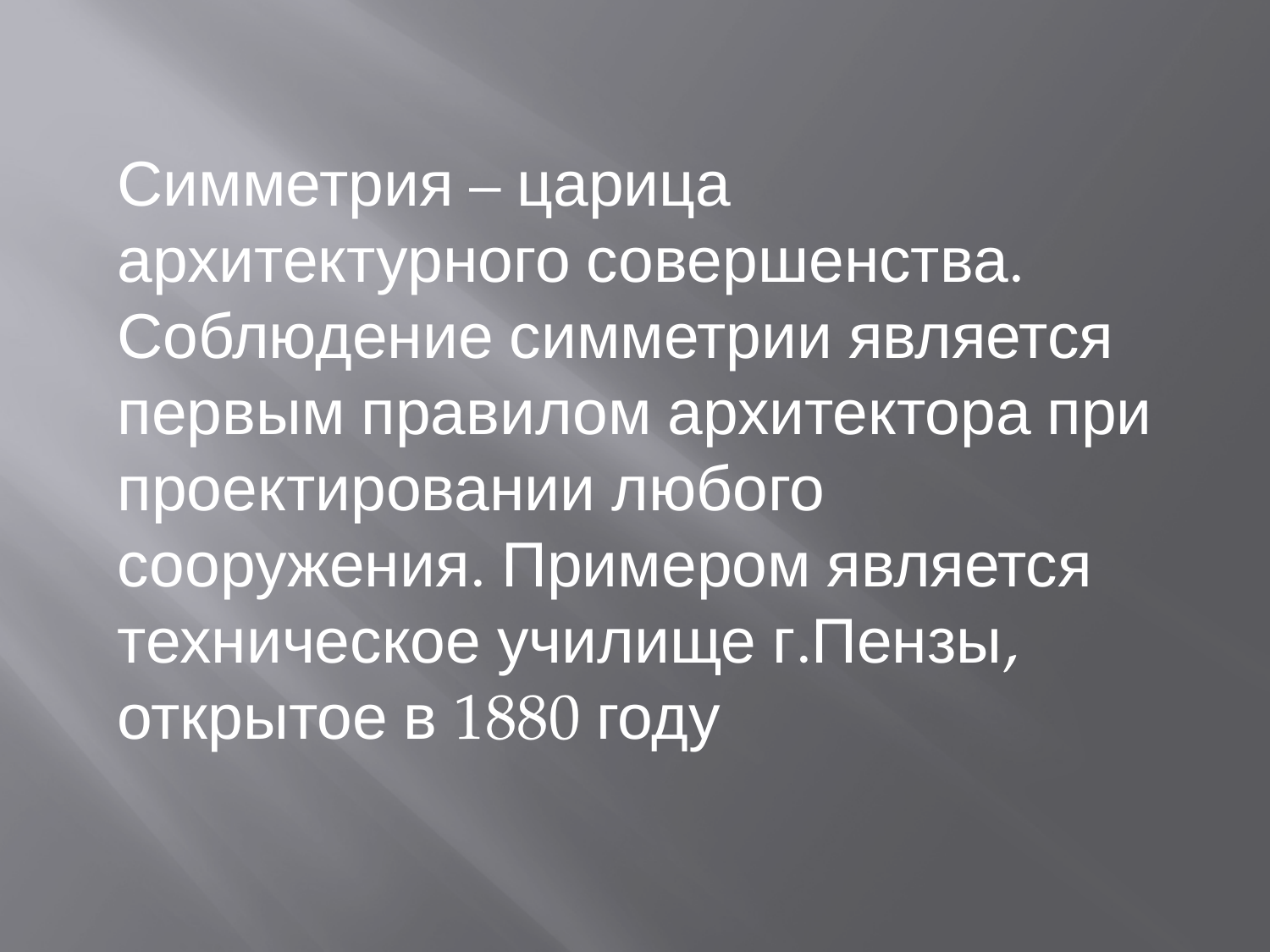

Симметрия – царица архитектурного совершенства. Соблюдение симметрии является первым правилом архитектора при проектировании любого сооружения. Примером является техническое училище г.Пензы, открытое в 1880 году